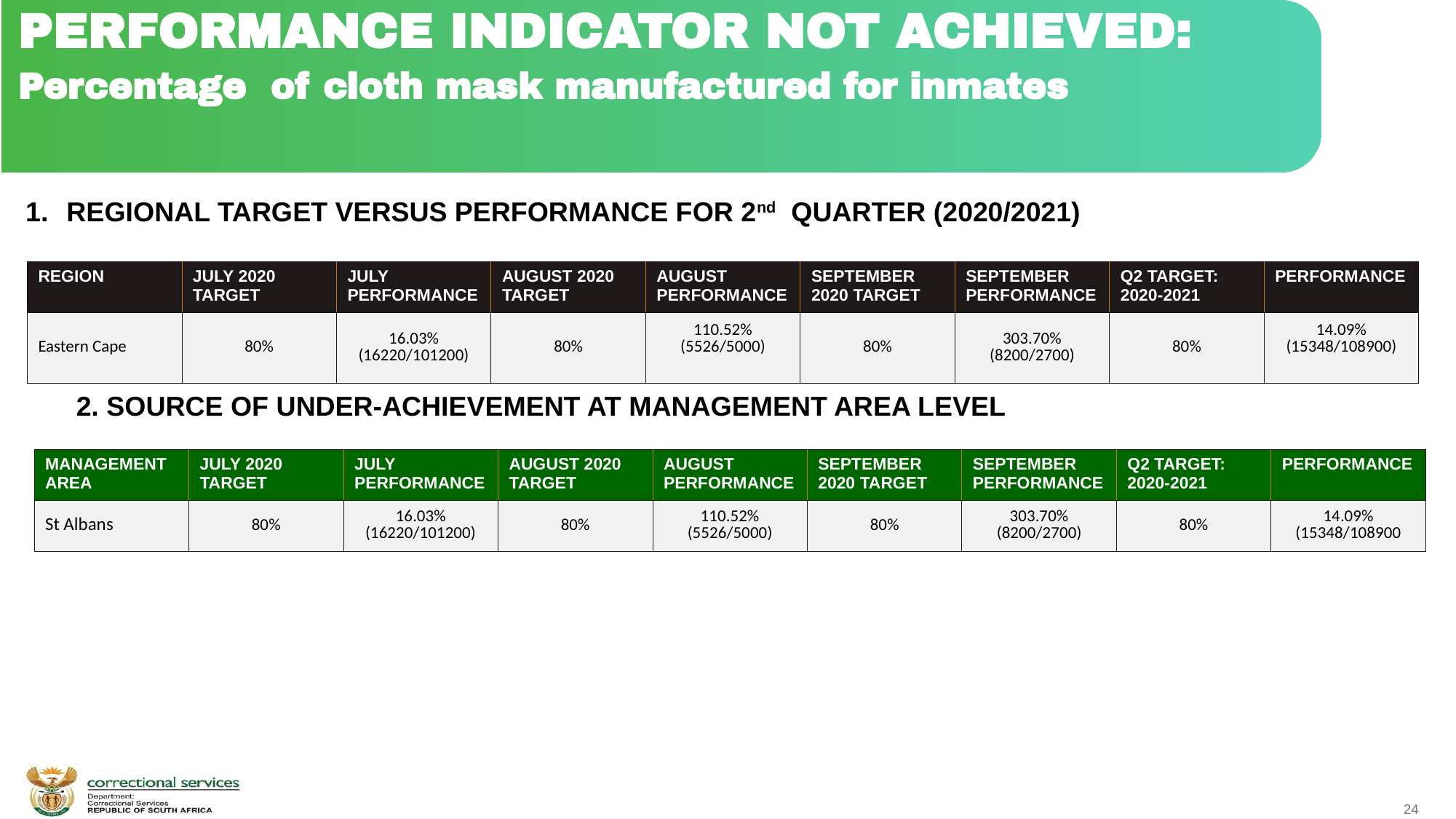

PERFORMANCE INDICATOR NOT ACHIEVED:
Percentage  of cloth mask manufactured for inmates

REGIONAL TARGET VERSUS PERFORMANCE FOR 2nd  QUARTER (2020/2021)
| REGION | JULY 2020 TARGET | JULY PERFORMANCE | AUGUST 2020 TARGET | AUGUST PERFORMANCE | SEPTEMBER 2020 TARGET | SEPTEMBER PERFORMANCE | Q2 TARGET: 2020-2021 | PERFORMANCE |
| --- | --- | --- | --- | --- | --- | --- | --- | --- |
| Eastern Cape | 80% | 16.03% (16220/101200) | 80% | 110.52% (5526/5000) | 80% | 303.70% (8200/2700) | 80% | 14.09% (15348/108900) |
     2. SOURCE OF UNDER-ACHIEVEMENT AT MANAGEMENT AREA LEVEL
| MANAGEMENT AREA | JULY 2020 TARGET | JULY PERFORMANCE | AUGUST 2020 TARGET | AUGUST PERFORMANCE | SEPTEMBER 2020 TARGET | SEPTEMBER PERFORMANCE | Q2 TARGET: 2020-2021 | PERFORMANCE |
| --- | --- | --- | --- | --- | --- | --- | --- | --- |
| St Albans | 80% | 16.03% (16220/101200) | 80% | 110.52% (5526/5000) | 80% | 303.70% (8200/2700) | 80% | 14.09% (15348/108900 |